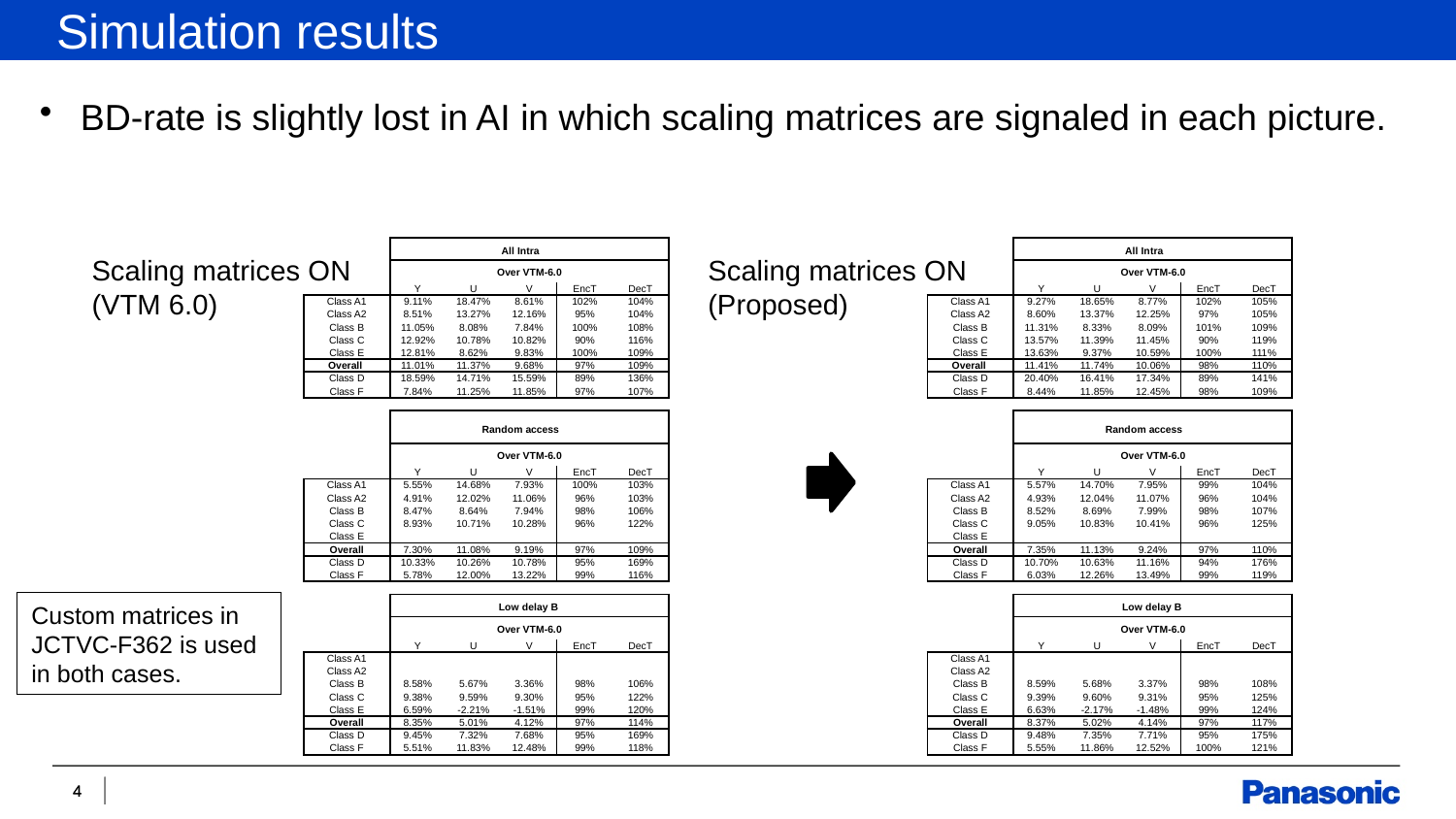

Simulation results
BD-rate is slightly lost in AI in which scaling matrices are signaled in each picture.
|  |  | All Intra |  |  |  |
| --- | --- | --- | --- | --- | --- |
|  |  | Over VTM-6.0 |  |  |  |
|  | Y | U | V | EncT | DecT |
| Class A1 | 9.11% | 18.47% | 8.61% | 102% | 104% |
| Class A2 | 8.51% | 13.27% | 12.16% | 95% | 104% |
| Class B | 11.05% | 8.08% | 7.84% | 100% | 108% |
| Class C | 12.92% | 10.78% | 10.82% | 90% | 116% |
| Class E | 12.81% | 8.62% | 9.83% | 100% | 109% |
| Overall | 11.01% | 11.37% | 9.68% | 97% | 109% |
| Class D | 18.59% | 14.71% | 15.59% | 89% | 136% |
| Class F | 7.84% | 11.25% | 11.85% | 97% | 107% |
|  |  |  |  |  |  |
|  |  | Random access |  |  |  |
|  |  | Over VTM-6.0 |  |  |  |
|  | Y | U | V | EncT | DecT |
| Class A1 | 5.55% | 14.68% | 7.93% | 100% | 103% |
| Class A2 | 4.91% | 12.02% | 11.06% | 96% | 103% |
| Class B | 8.47% | 8.64% | 7.94% | 98% | 106% |
| Class C | 8.93% | 10.71% | 10.28% | 96% | 122% |
| Class E |  |  |  |  |  |
| Overall | 7.30% | 11.08% | 9.19% | 97% | 109% |
| Class D | 10.33% | 10.26% | 10.78% | 95% | 169% |
| Class F | 5.78% | 12.00% | 13.22% | 99% | 116% |
|  |  |  |  |  |  |
|  |  | Low delay B |  |  |  |
|  |  | Over VTM-6.0 |  |  |  |
|  | Y | U | V | EncT | DecT |
| Class A1 |  |  |  |  |  |
| Class A2 |  |  |  |  |  |
| Class B | 8.58% | 5.67% | 3.36% | 98% | 106% |
| Class C | 9.38% | 9.59% | 9.30% | 95% | 122% |
| Class E | 6.59% | -2.21% | -1.51% | 99% | 120% |
| Overall | 8.35% | 5.01% | 4.12% | 97% | 114% |
| Class D | 9.45% | 7.32% | 7.68% | 95% | 169% |
| Class F | 5.51% | 11.83% | 12.48% | 99% | 118% |
|  |  | All Intra |  |  |  |
| --- | --- | --- | --- | --- | --- |
|  |  | Over VTM-6.0 |  |  |  |
|  | Y | U | V | EncT | DecT |
| Class A1 | 9.27% | 18.65% | 8.77% | 102% | 105% |
| Class A2 | 8.60% | 13.37% | 12.25% | 97% | 105% |
| Class B | 11.31% | 8.33% | 8.09% | 101% | 109% |
| Class C | 13.57% | 11.39% | 11.45% | 90% | 119% |
| Class E | 13.63% | 9.37% | 10.59% | 100% | 111% |
| Overall | 11.41% | 11.74% | 10.06% | 98% | 110% |
| Class D | 20.40% | 16.41% | 17.34% | 89% | 141% |
| Class F | 8.44% | 11.85% | 12.45% | 98% | 109% |
|  |  |  |  |  |  |
|  |  | Random access |  |  |  |
|  |  | Over VTM-6.0 |  |  |  |
|  | Y | U | V | EncT | DecT |
| Class A1 | 5.57% | 14.70% | 7.95% | 99% | 104% |
| Class A2 | 4.93% | 12.04% | 11.07% | 96% | 104% |
| Class B | 8.52% | 8.69% | 7.99% | 98% | 107% |
| Class C | 9.05% | 10.83% | 10.41% | 96% | 125% |
| Class E |  |  |  |  |  |
| Overall | 7.35% | 11.13% | 9.24% | 97% | 110% |
| Class D | 10.70% | 10.63% | 11.16% | 94% | 176% |
| Class F | 6.03% | 12.26% | 13.49% | 99% | 119% |
|  |  |  |  |  |  |
|  |  | Low delay B |  |  |  |
|  |  | Over VTM-6.0 |  |  |  |
|  | Y | U | V | EncT | DecT |
| Class A1 |  |  |  |  |  |
| Class A2 |  |  |  |  |  |
| Class B | 8.59% | 5.68% | 3.37% | 98% | 108% |
| Class C | 9.39% | 9.60% | 9.31% | 95% | 125% |
| Class E | 6.63% | -2.17% | -1.48% | 99% | 124% |
| Overall | 8.37% | 5.02% | 4.14% | 97% | 117% |
| Class D | 9.48% | 7.35% | 7.71% | 95% | 175% |
| Class F | 5.55% | 11.86% | 12.52% | 100% | 121% |
Scaling matrices ON (VTM 6.0)
Scaling matrices ON (Proposed)

Custom matrices in JCTVC-F362 is used in both cases.
4